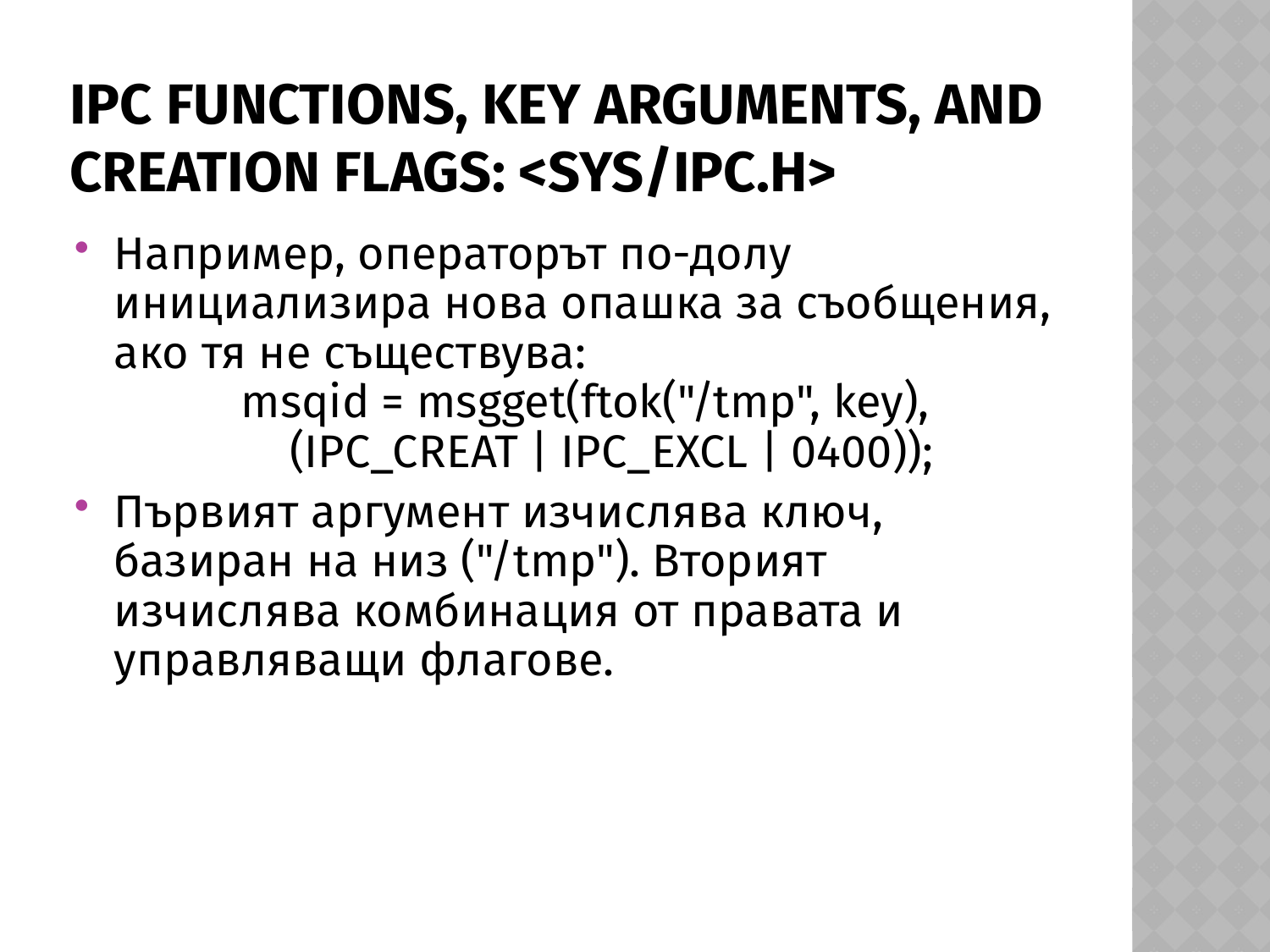

# IPC Functions, Key Arguments, and Creation Flags: <sys/ipc.h>
Например, операторът по-долу инициализира нова опашка за съобщения, ако тя не съществува:
	msqid = msgget(ftok("/tmp", key), 		    (IPC_CREAT | IPC_EXCL | 0400));
Първият аргумент изчислява ключ, базиран на низ ("/tmp"). Вторият изчислява комбинация от правата и управляващи флагове.